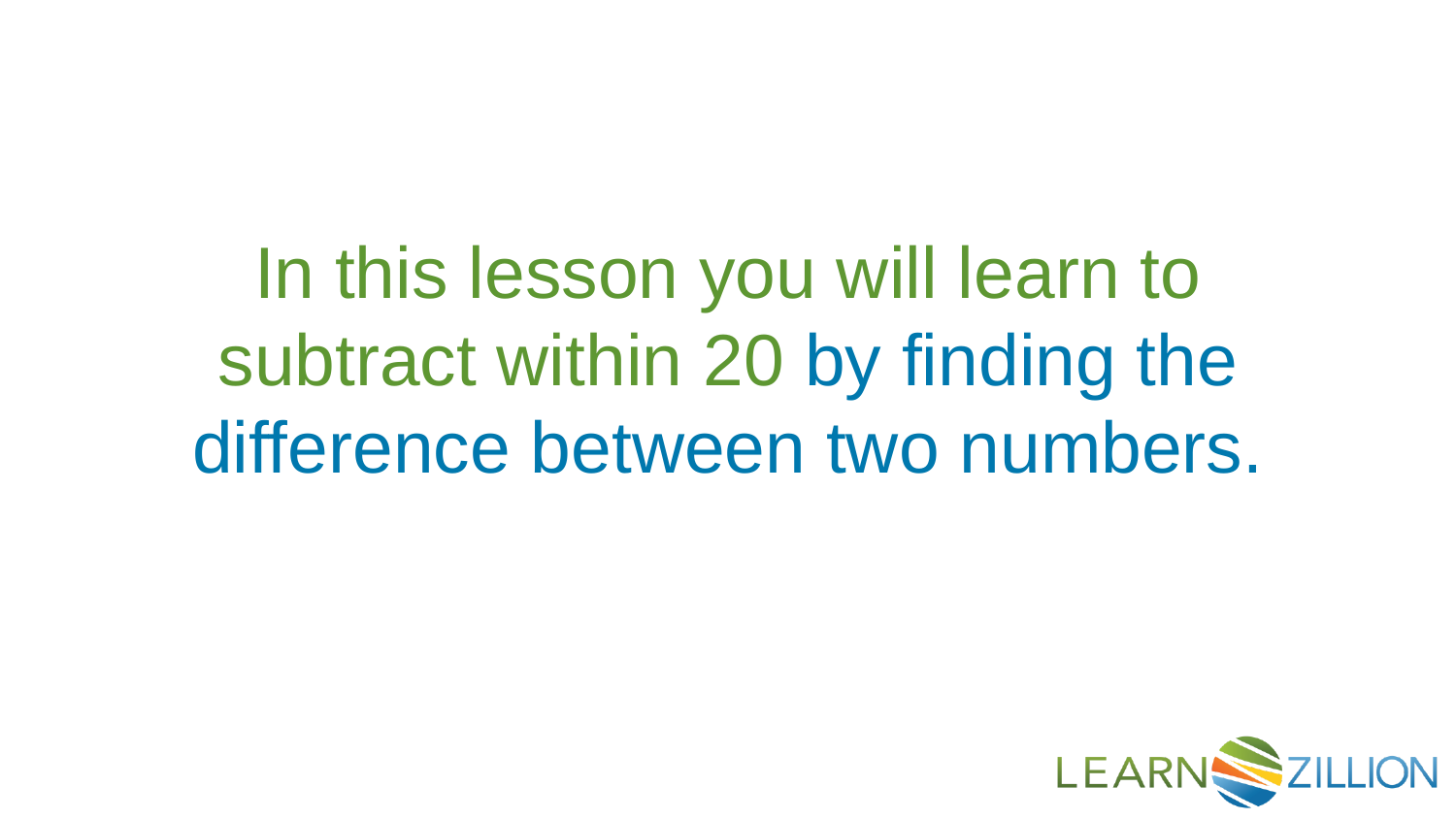

In this lesson you will learn to subtract within 20 by finding the difference between two numbers.